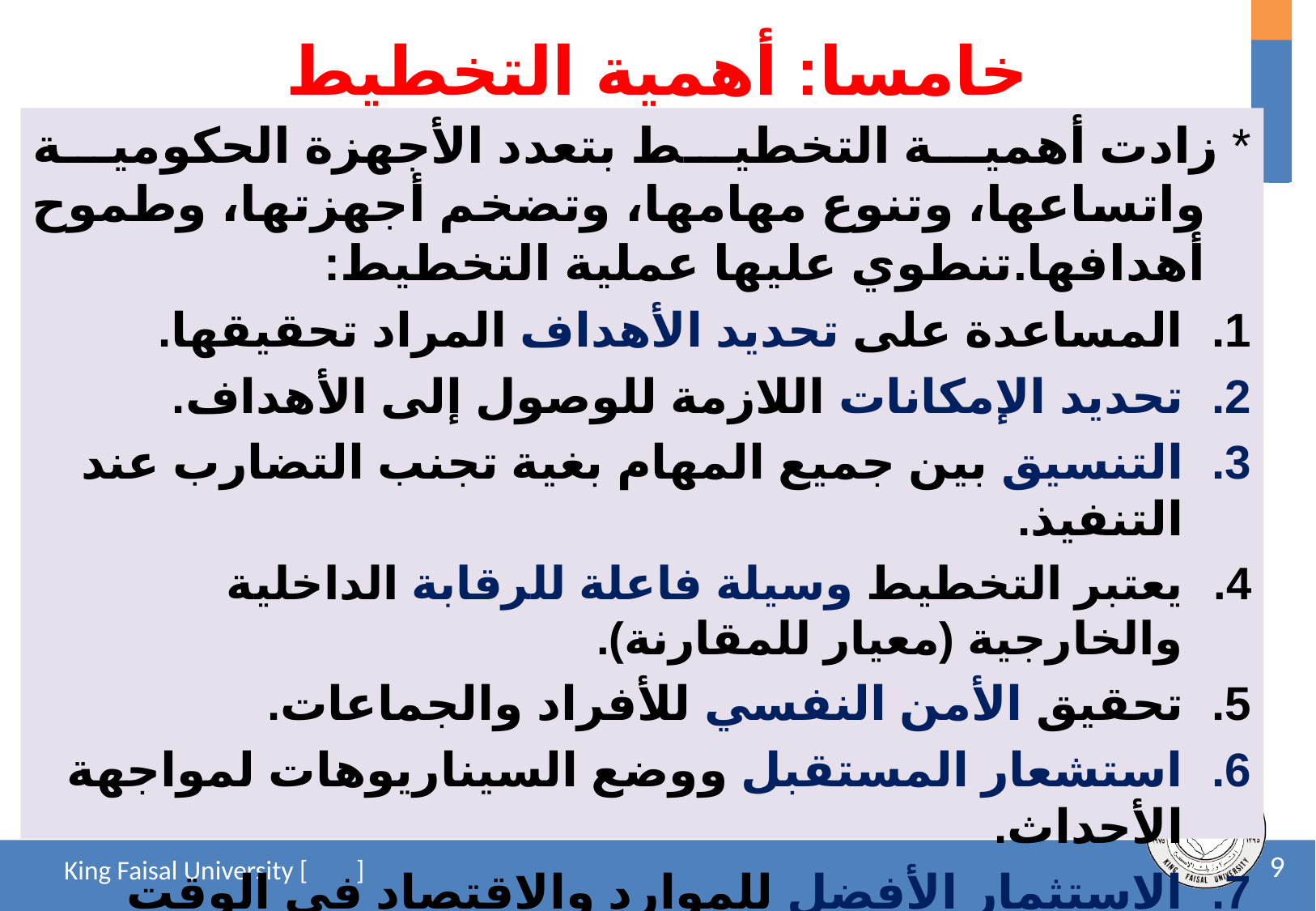

# خامسا: أهمية التخطيط
* زادت أهمية التخطيط بتعدد الأجهزة الحكومية واتساعها، وتنوع مهامها، وتضخم أجهزتها، وطموح أهدافها.تنطوي عليها عملية التخطيط:
المساعدة على تحديد الأهداف المراد تحقيقها.
تحديد الإمكانات اللازمة للوصول إلى الأهداف.
التنسيق بين جميع المهام بغية تجنب التضارب عند التنفيذ.
يعتبر التخطيط وسيلة فاعلة للرقابة الداخلية والخارجية (معيار للمقارنة).
تحقيق الأمن النفسي للأفراد والجماعات.
استشعار المستقبل ووضع السيناريوهات لمواجهة الأحداث.
الاستثمار الأفضل للموارد والاقتصاد في الوقت والكلفة.
تنمية مهارات وقدرات المديرين.
9